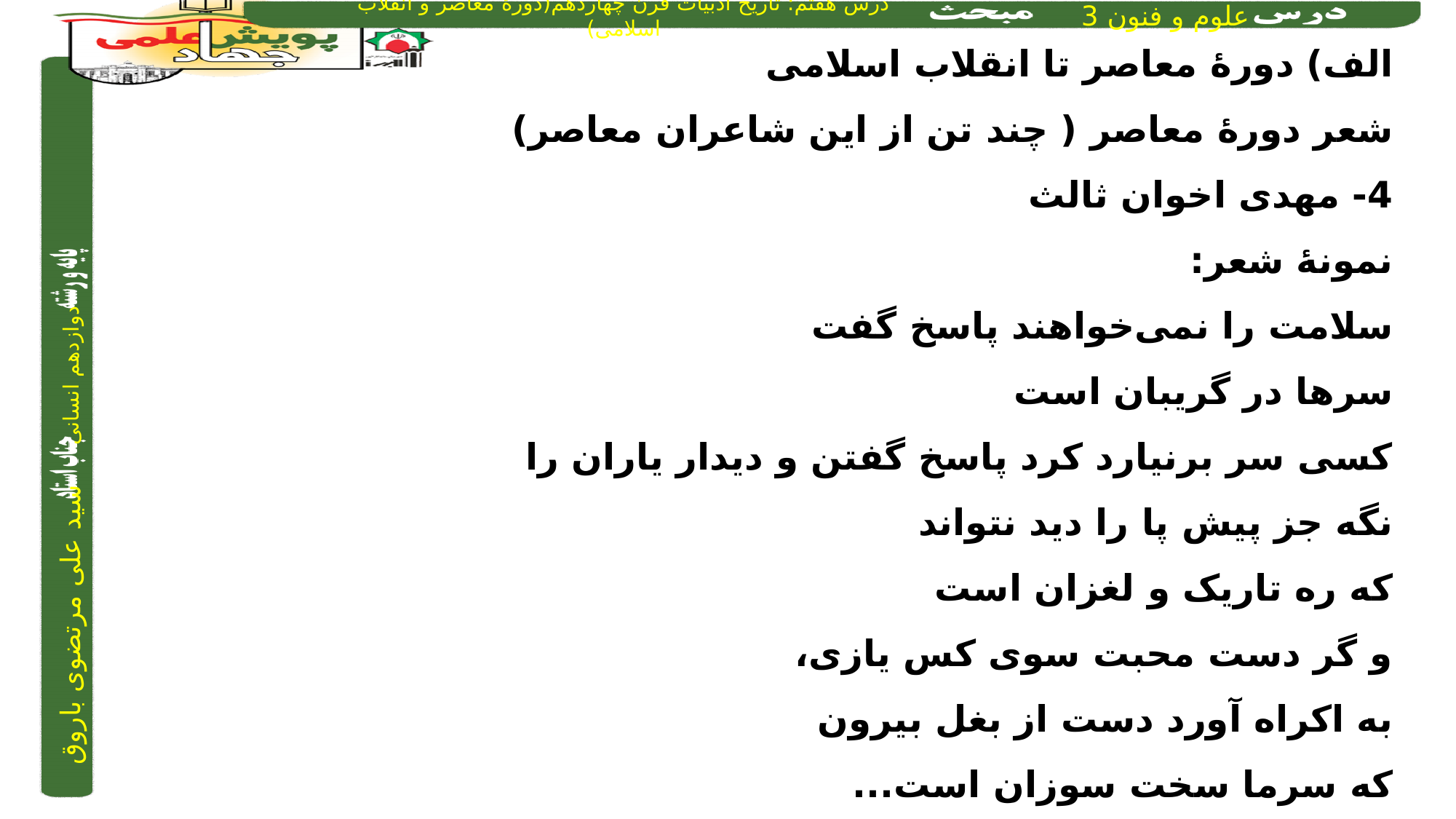

الف) دورۀ معاصر تا انقلاب اسلامی
شعر دورۀ معاصر ( چند تن از این شاعران معاصر)
4- مهدی اخوان ثالث
نمونۀ شعر:
سلامت را نمی‌خواهند پاسخ گفت
سرها در گریبان است
کسی سر برنیارد کرد پاسخ گفتن و دیدار یاران را
نگه جز پیش پا را دید نتواند
که ره تاریک و لغزان است
و گر دست محبت سوی کس یازی،
به اکراه آورد دست از بغل بیرون
که سرما سخت سوزان است...